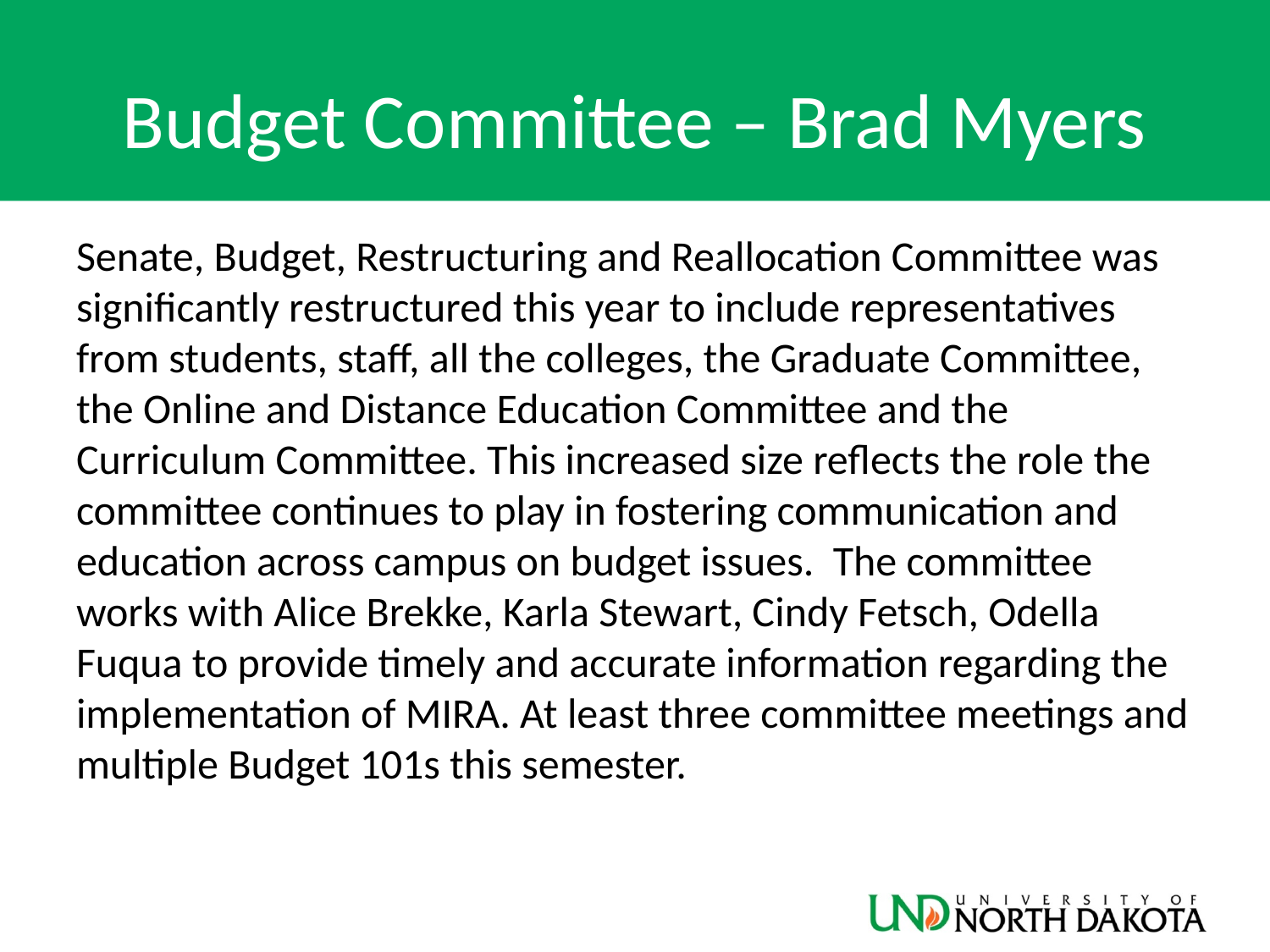

# Budget Committee – Brad Myers
Senate, Budget, Restructuring and Reallocation Committee was significantly restructured this year to include representatives from students, staff, all the colleges, the Graduate Committee, the Online and Distance Education Committee and the Curriculum Committee. This increased size reflects the role the committee continues to play in fostering communication and education across campus on budget issues.  The committee works with Alice Brekke, Karla Stewart, Cindy Fetsch, Odella Fuqua to provide timely and accurate information regarding the implementation of MIRA. At least three committee meetings and multiple Budget 101s this semester.